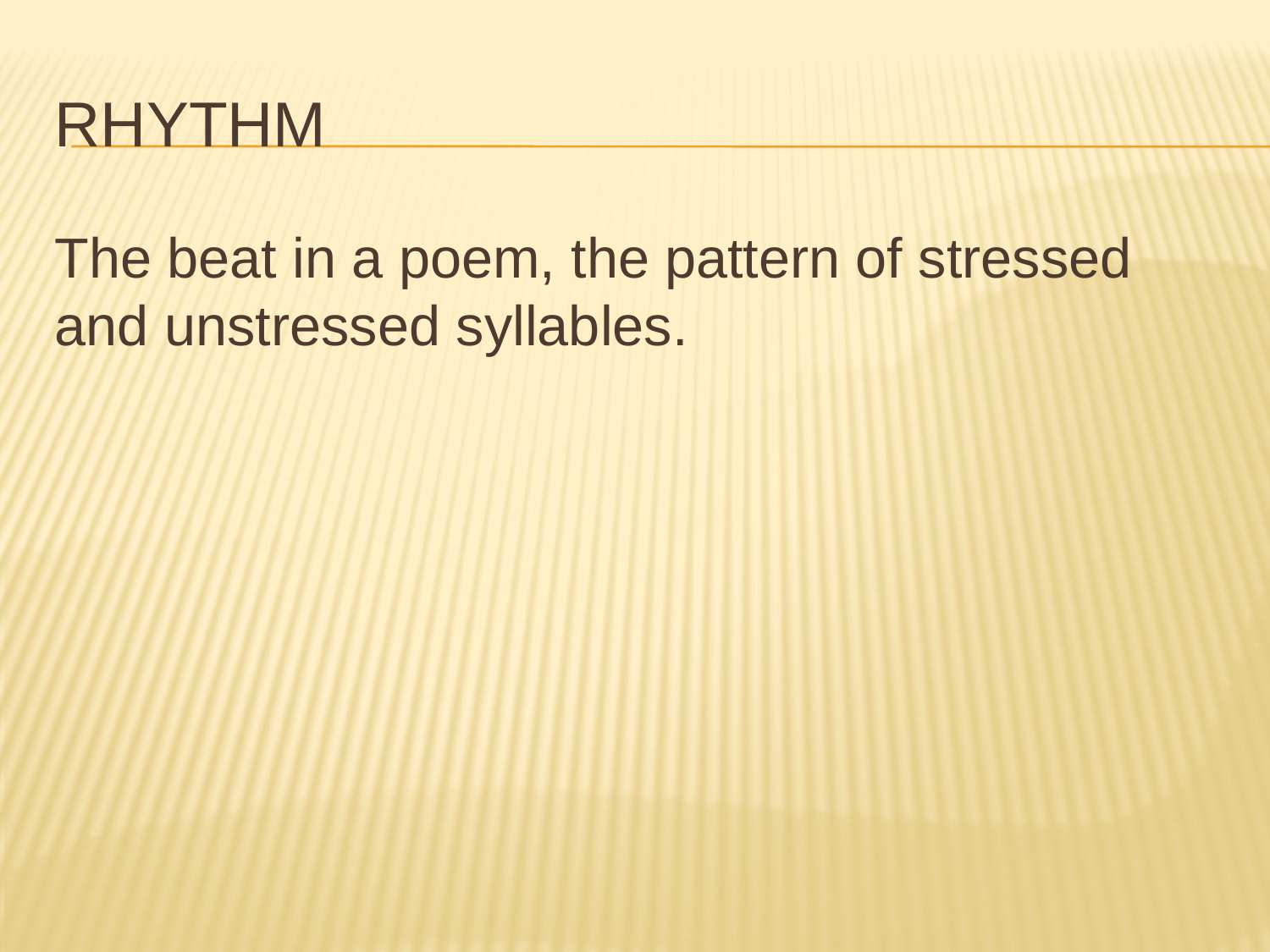

# Rhythm
The beat in a poem, the pattern of stressed and unstressed syllables.